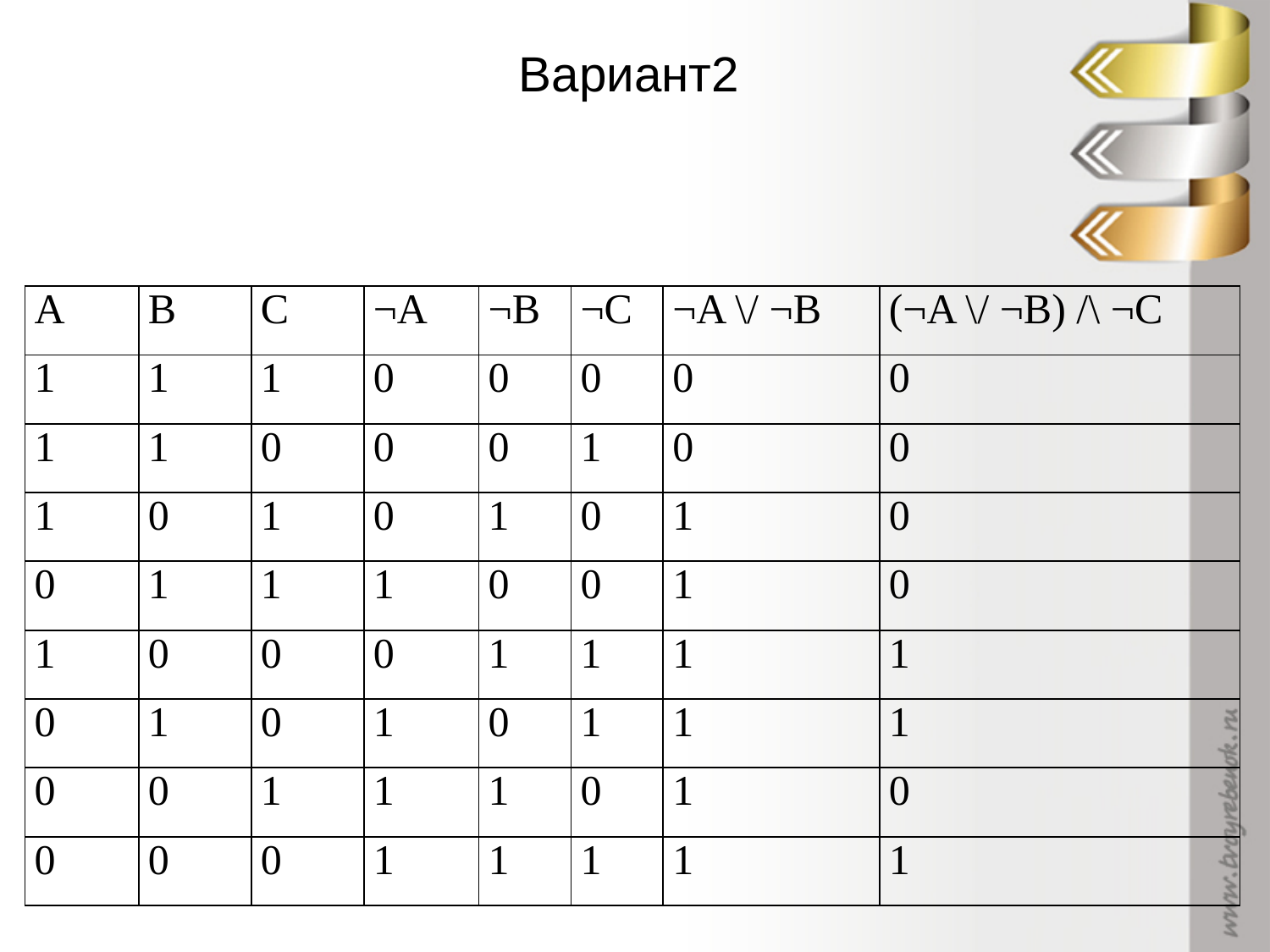

Вариант2
| А | В | С | ¬A | ¬B | ¬C | ¬A \/ ¬B | (¬A \/ ¬B) /\ ¬C |
| --- | --- | --- | --- | --- | --- | --- | --- |
| 1 | 1 | 1 | 0 | 0 | 0 | 0 | 0 |
| 1 | 1 | 0 | 0 | 0 | 1 | 0 | 0 |
| 1 | 0 | 1 | 0 | 1 | 0 | 1 | 0 |
| 0 | 1 | 1 | 1 | 0 | 0 | 1 | 0 |
| 1 | 0 | 0 | 0 | 1 | 1 | 1 | 1 |
| 0 | 1 | 0 | 1 | 0 | 1 | 1 | 1 |
| 0 | 0 | 1 | 1 | 1 | 0 | 1 | 0 |
| 0 | 0 | 0 | 1 | 1 | 1 | 1 | 1 |